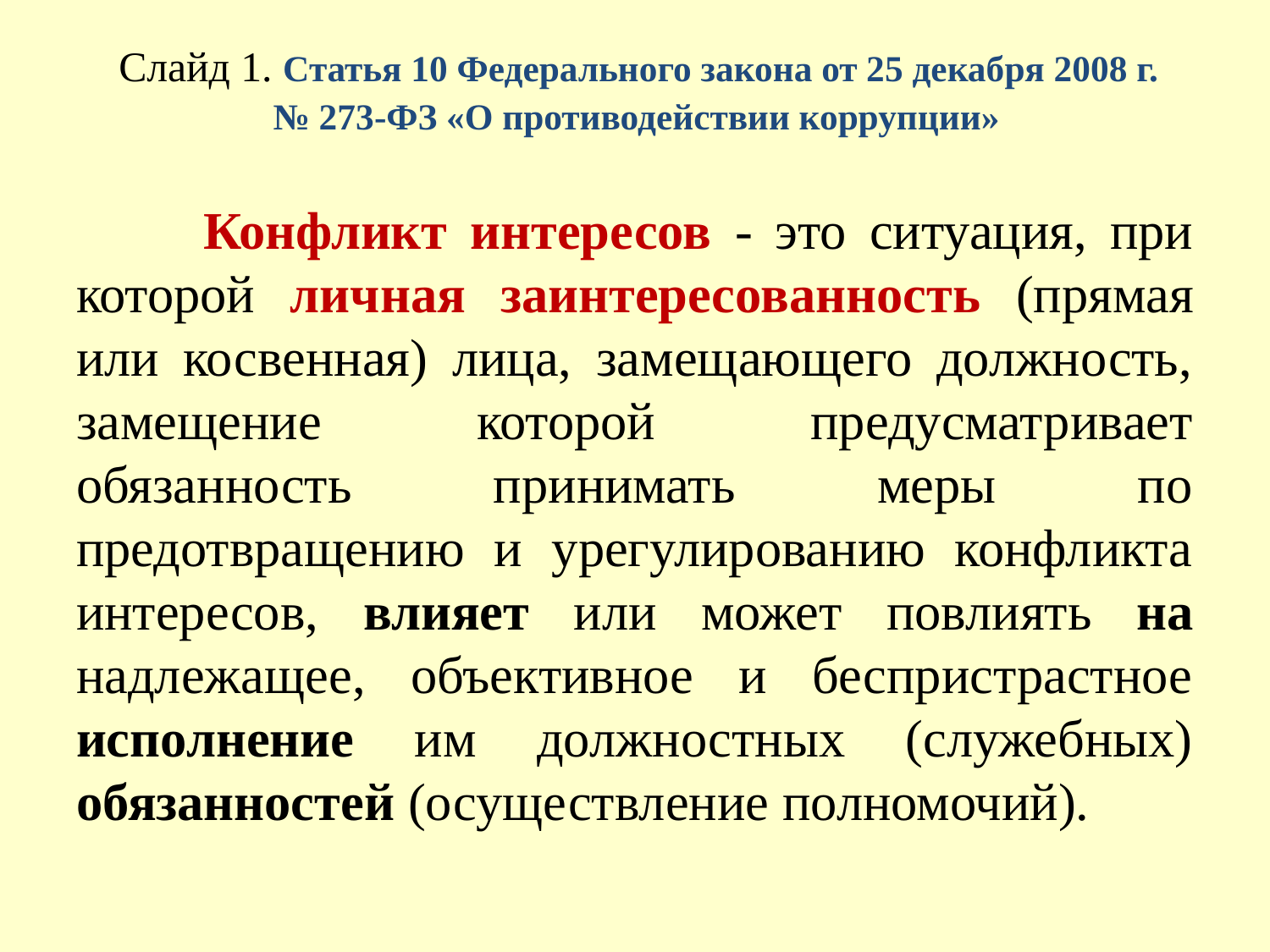

# Слайд 1. Статья 10 Федерального закона от 25 декабря 2008 г. № 273-ФЗ «О противодействии коррупции»
	Конфликт интересов - это ситуация, при которой личная заинтересованность (прямая или косвенная) лица, замещающего должность, замещение которой предусматривает обязанность принимать меры по предотвращению и урегулированию конфликта интересов, влияет или может повлиять на надлежащее, объективное и беспристрастное исполнение им должностных (служебных) обязанностей (осуществление полномочий).